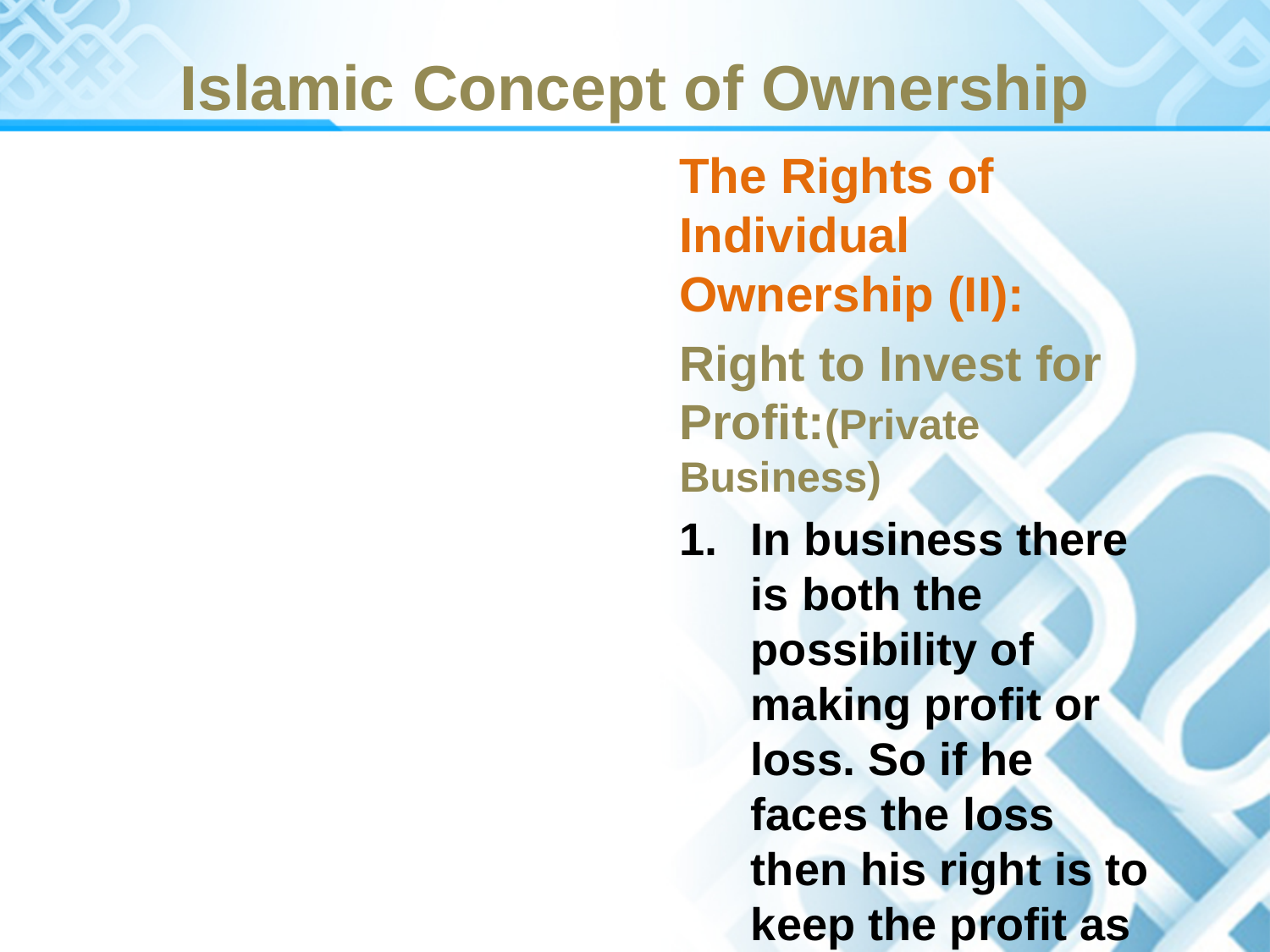

Islamic Concept of Ownership
The Rights of Individual Ownership (II):
Right to Invest for Profit:(Private Business)
In business there is both the possibility of making profit or loss. So if he faces the loss then his right is to keep the profit as well